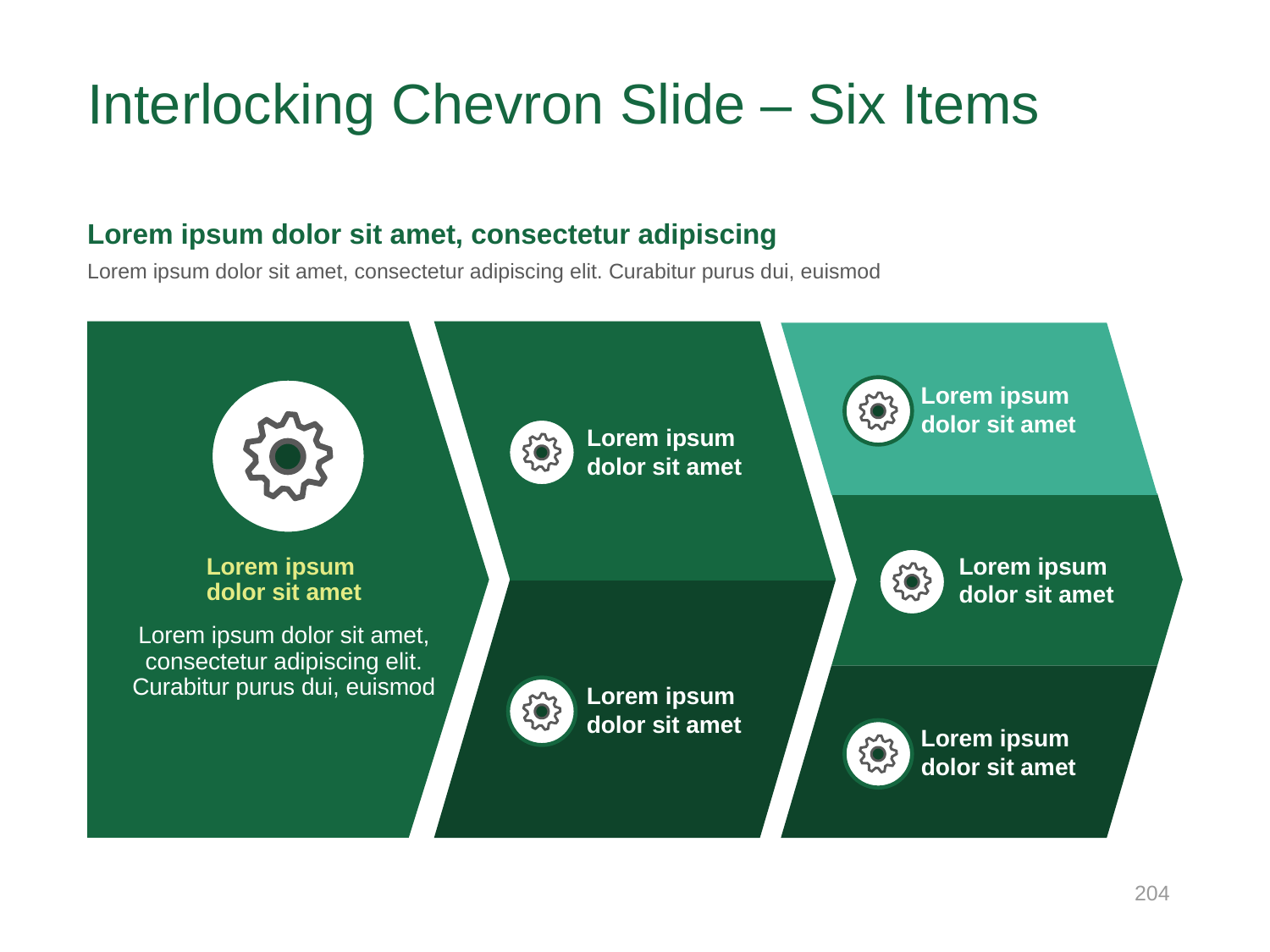

# Interlocking Chevron Slide – Six Items
Lorem ipsum dolor sit amet, consectetur adipiscing
Lorem ipsum dolor sit amet, consectetur adipiscing elit. Curabitur purus dui, euismod
Lorem ipsum
dolor sit amet
Lorem ipsum dolor sit amet, consectetur adipiscing elit. Curabitur purus dui, euismod

Lorem ipsum
dolor sit amet
Lorem ipsum
dolor sit amet

Lorem ipsum
dolor sit amet

Lorem ipsum
dolor sit amet
Lorem ipsum
dolor sit amet

204